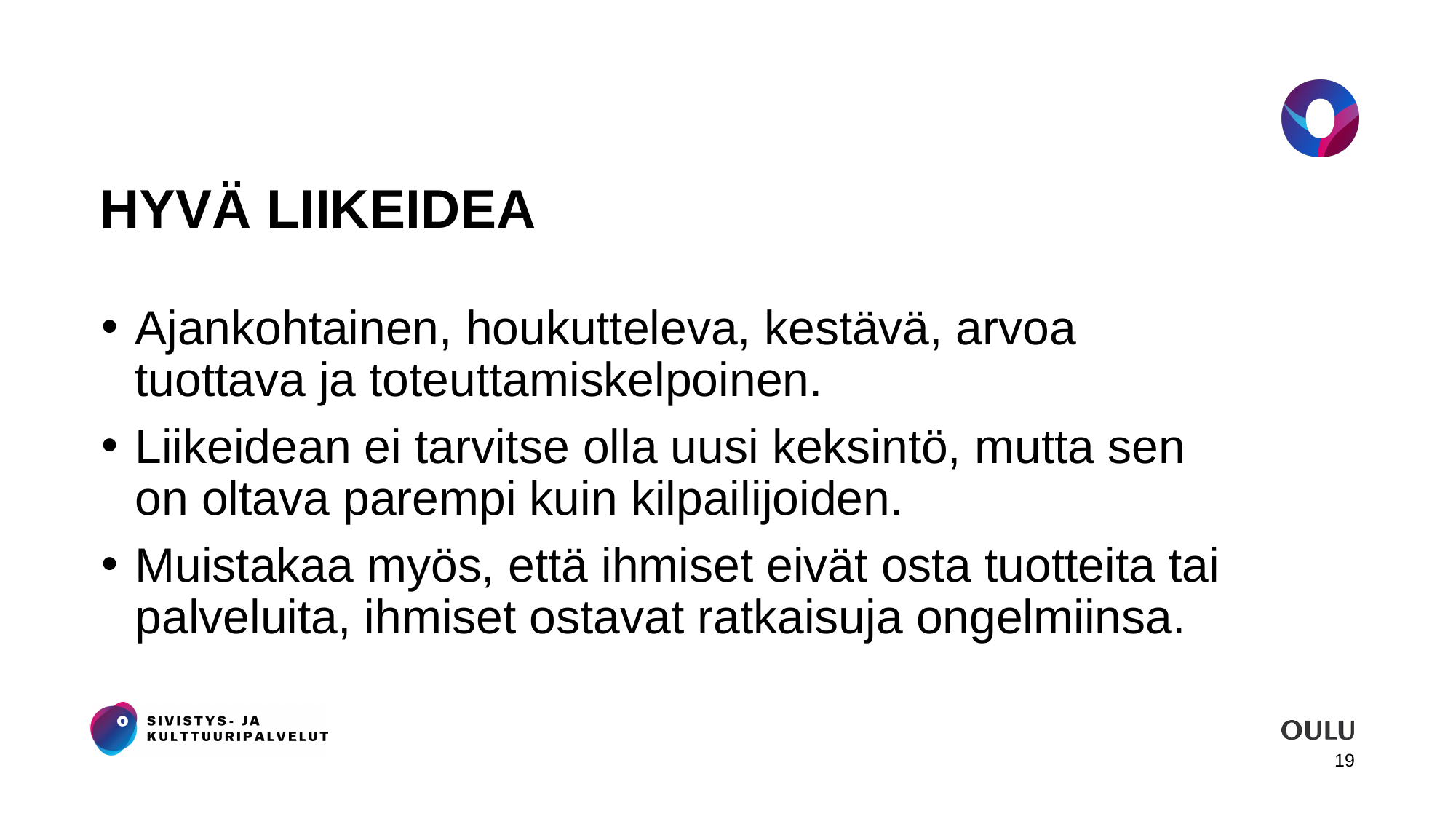

# HYVÄ LIIKEIDEA
Ajankohtainen, houkutteleva, kestävä, arvoa tuottava ja toteuttamiskelpoinen.
Liikeidean ei tarvitse olla uusi keksintö, mutta sen on oltava parempi kuin kilpailijoiden.
Muistakaa myös, että ihmiset eivät osta tuotteita tai palveluita, ihmiset ostavat ratkaisuja ongelmiinsa.

19